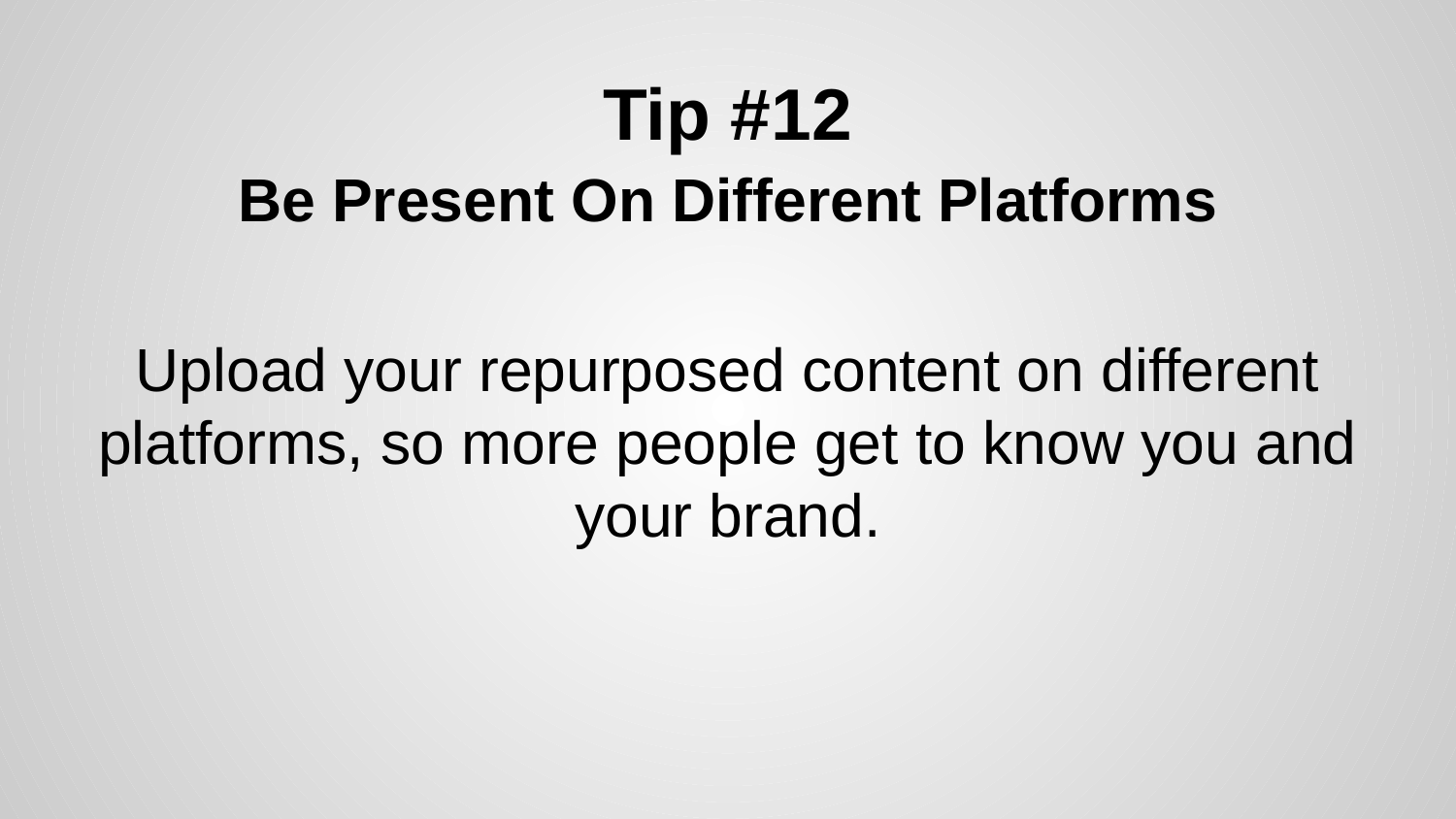

# Tip #12

Be Present On Different Platforms

Upload your repurposed content on different platforms, so more people get to know you and your brand.